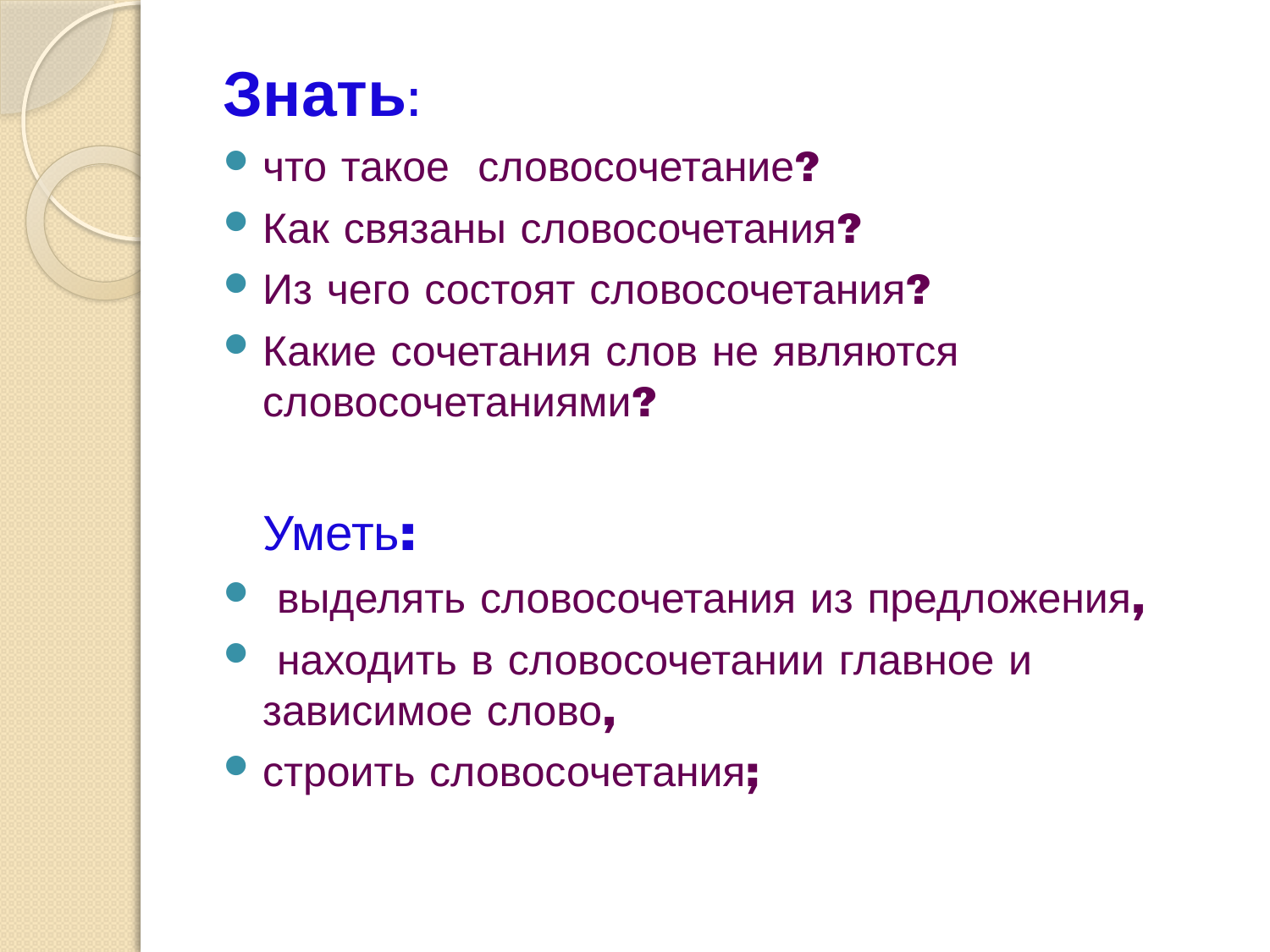

#
Знать:
что такое  словосочетание?
Как связаны словосочетания?
Из чего состоят словосочетания?
Какие сочетания слов не являются словосочетаниями?
Уметь:
 выделять словосочетания из предложения,
 находить в словосочетании главное и зависимое слово,
строить словосочетания;